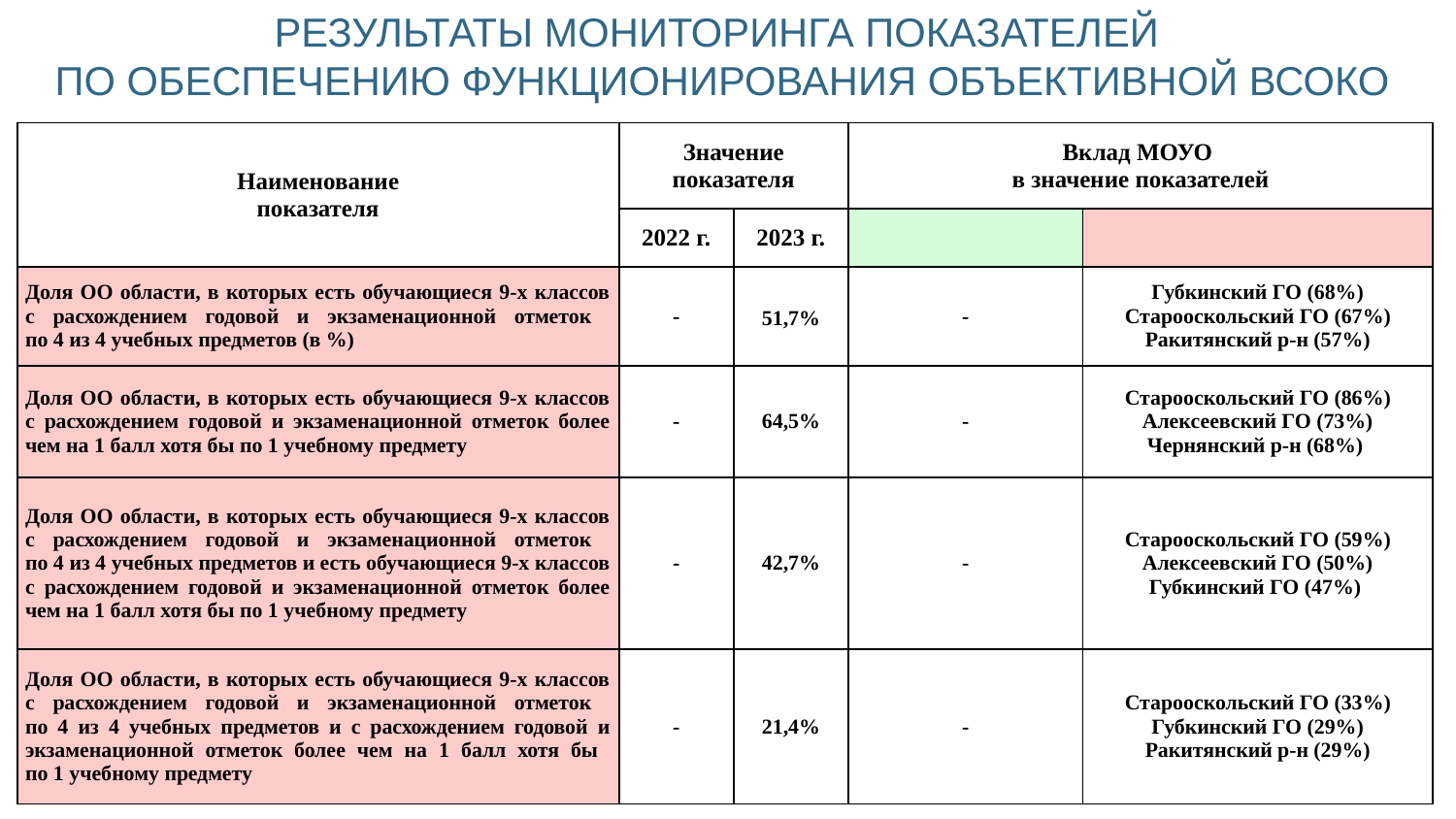

РЕЗУЛЬТАТЫ МОНИТОРИНГА ПОКАЗАТЕЛЕЙ
ПО ОБЕСПЕЧЕНИЮ ФУНКЦИОНИРОВАНИЯ ОБЪЕКТИВНОЙ ВСОКО
| Наименование показателя | Значение показателя |  | Вклад МОУО в значение показателей |  |
| --- | --- | --- | --- | --- |
|  | 2022 г. | 2023 г. |  |  |
| Доля ОО области, в которых есть обучающиеся 9-х классов с расхождением годовой и экзаменационной отметок по 4 из 4 учебных предметов (в %) | - | 51,7% | - | Губкинский ГО (68%) Старооскольский ГО (67%) Ракитянский р-н (57%) |
| Доля ОО области, в которых есть обучающиеся 9-х классов с расхождением годовой и экзаменационной отметок более чем на 1 балл хотя бы по 1 учебному предмету | - | 64,5% | - | Старооскольский ГО (86%) Алексеевский ГО (73%) Чернянский р-н (68%) |
| Доля ОО области, в которых есть обучающиеся 9-х классов с расхождением годовой и экзаменационной отметок по 4 из 4 учебных предметов и есть обучающиеся 9-х классов с расхождением годовой и экзаменационной отметок более чем на 1 балл хотя бы по 1 учебному предмету | - | 42,7% | - | Старооскольский ГО (59%) Алексеевский ГО (50%) Губкинский ГО (47%) |
| Доля ОО области, в которых есть обучающиеся 9-х классов с расхождением годовой и экзаменационной отметок по 4 из 4 учебных предметов и с расхождением годовой и экзаменационной отметок более чем на 1 балл хотя бы по 1 учебному предмету | - | 21,4% | - | Старооскольский ГО (33%) Губкинский ГО (29%) Ракитянский р-н (29%) |